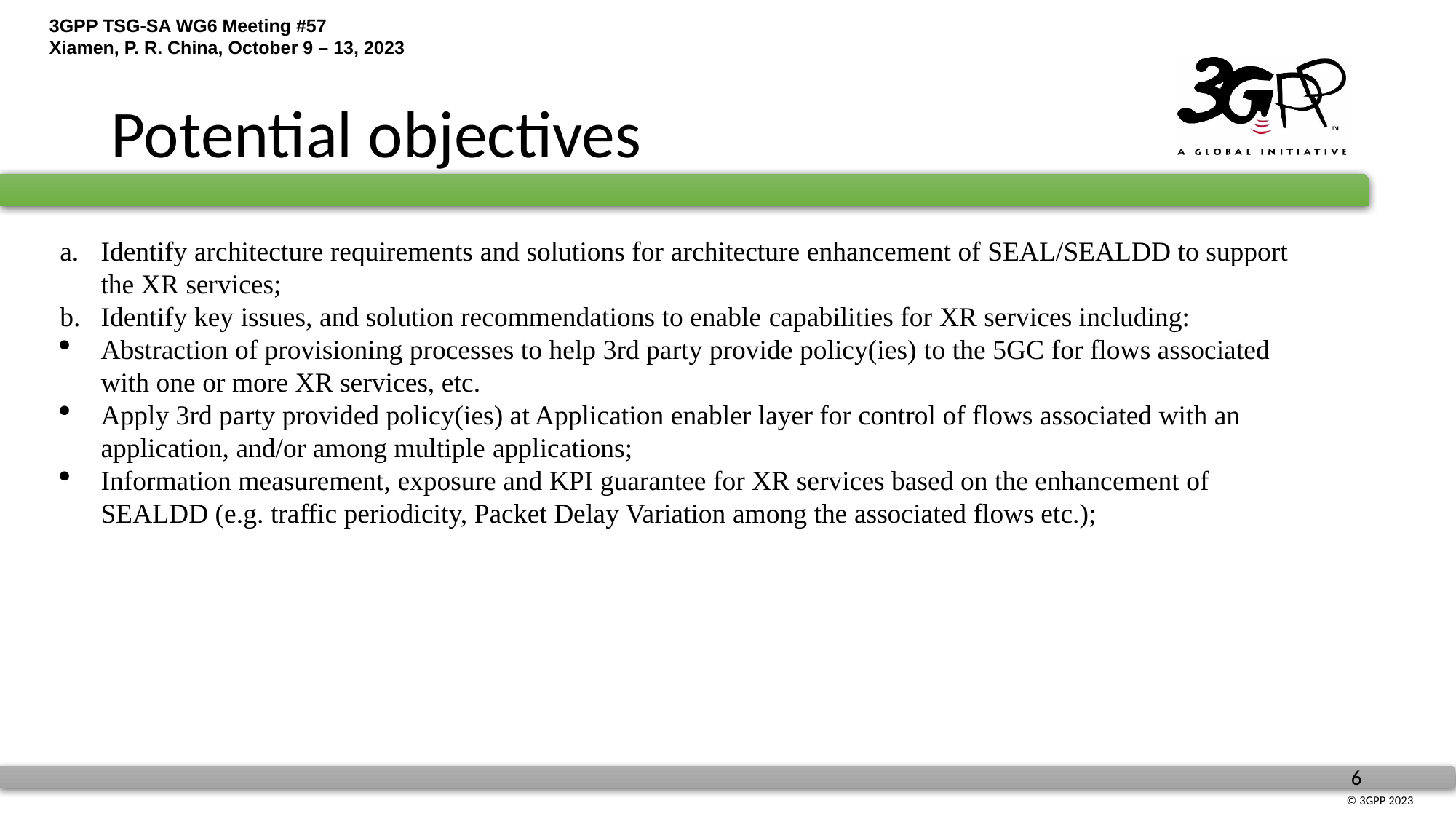

# Potential objectives
Identify architecture requirements and solutions for architecture enhancement of SEAL/SEALDD to support the XR services;
Identify key issues, and solution recommendations to enable capabilities for XR services including:
Abstraction of provisioning processes to help 3rd party provide policy(ies) to the 5GC for flows associated with one or more XR services, etc.
Apply 3rd party provided policy(ies) at Application enabler layer for control of flows associated with an application, and/or among multiple applications;
Information measurement, exposure and KPI guarantee for XR services based on the enhancement of SEALDD (e.g. traffic periodicity, Packet Delay Variation among the associated flows etc.);